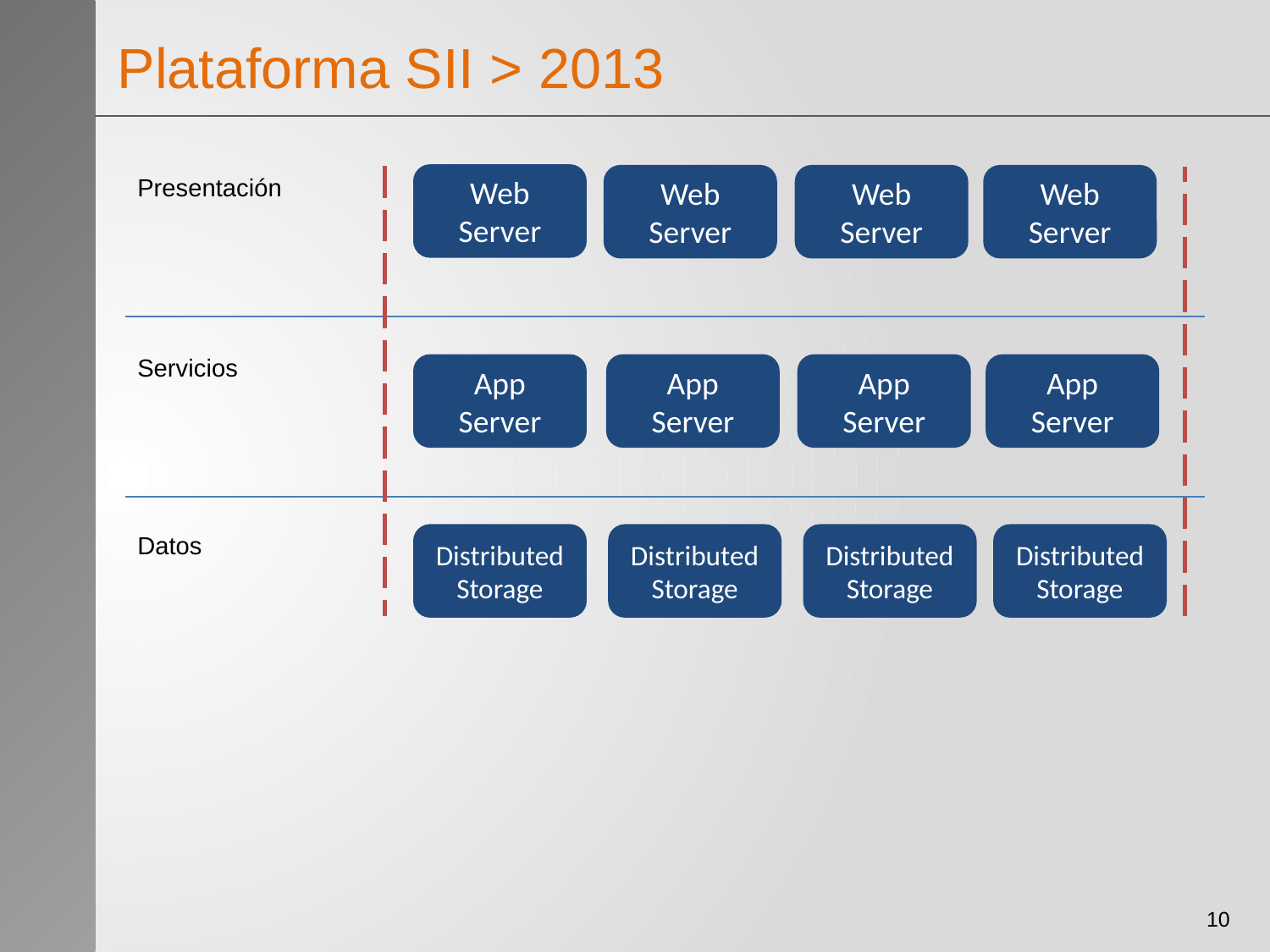

Plataforma SII > 2013
Presentación
Web Server
Web Server
Web Server
Web Server
Servicios
App Server
App Server
App Server
App Server
Datos
Distributed Storage
Distributed Storage
Distributed Storage
Distributed Storage